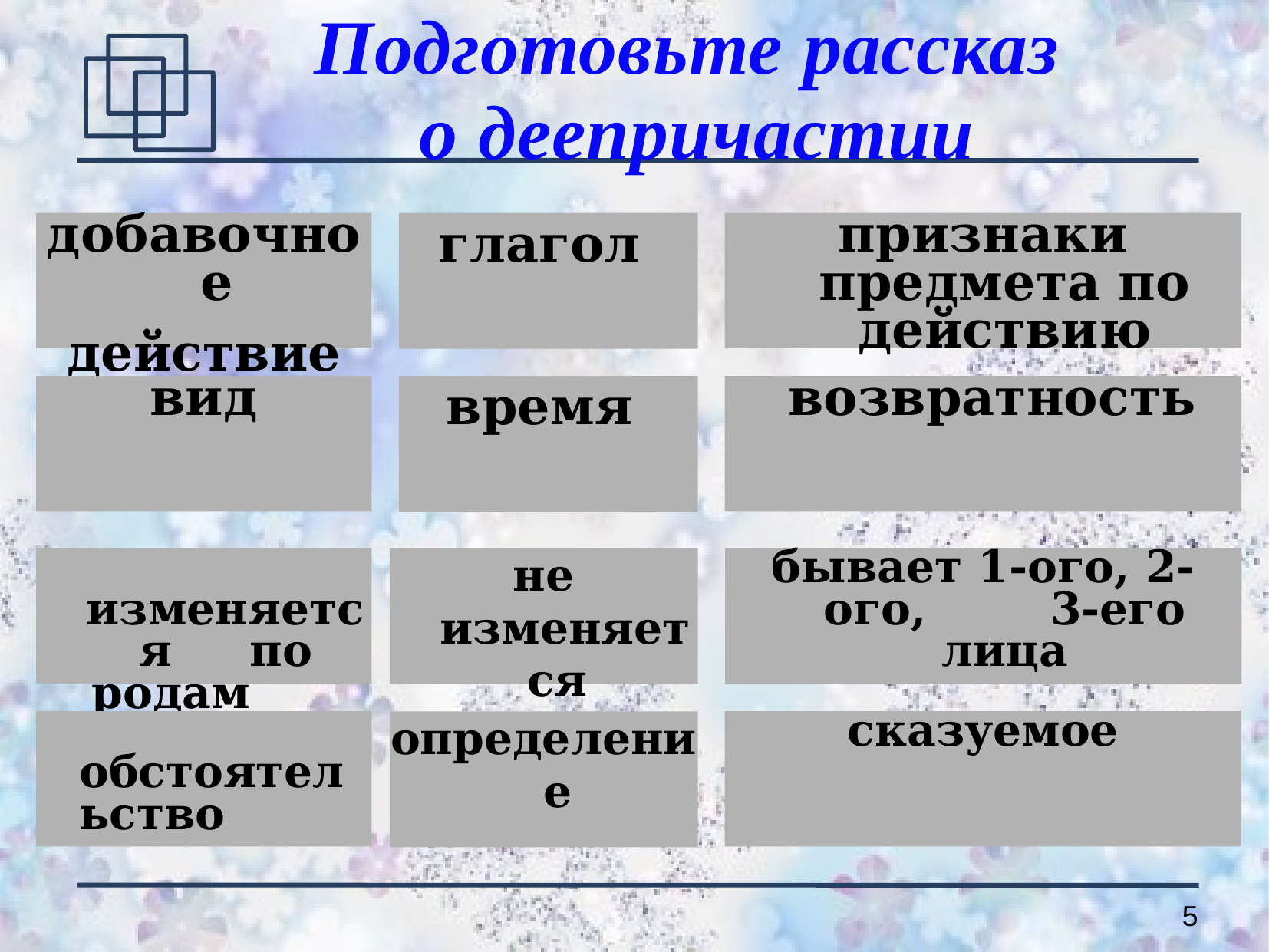

Подготовьте рассказ
о деепричастии
#
добавочное
действие
глагол
признаки предмета по действию
вид
время
 возвратность
   изменяется     по родам        и падежам
не изменяется
бывает 1-ого, 2-ого,        3-его лица
 обстоятельство
сказуемое
определение